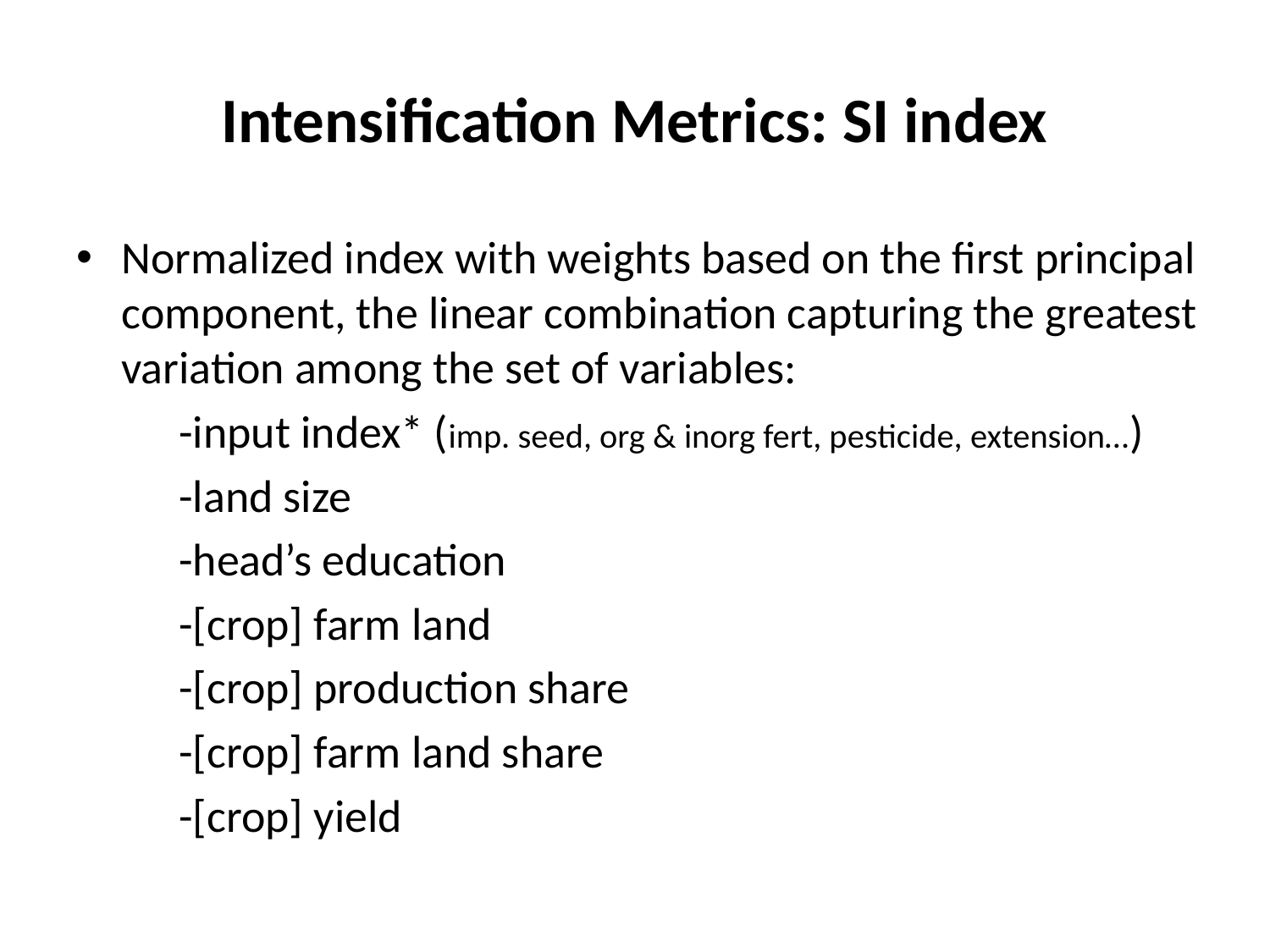

# Intensification Metrics: SI index
Normalized index with weights based on the first principal component, the linear combination capturing the greatest variation among the set of variables:
	-input index* (imp. seed, org & inorg fert, pesticide, extension…)
	-land size
	-head’s education
	-[crop] farm land
	-[crop] production share
	-[crop] farm land share
	-[crop] yield